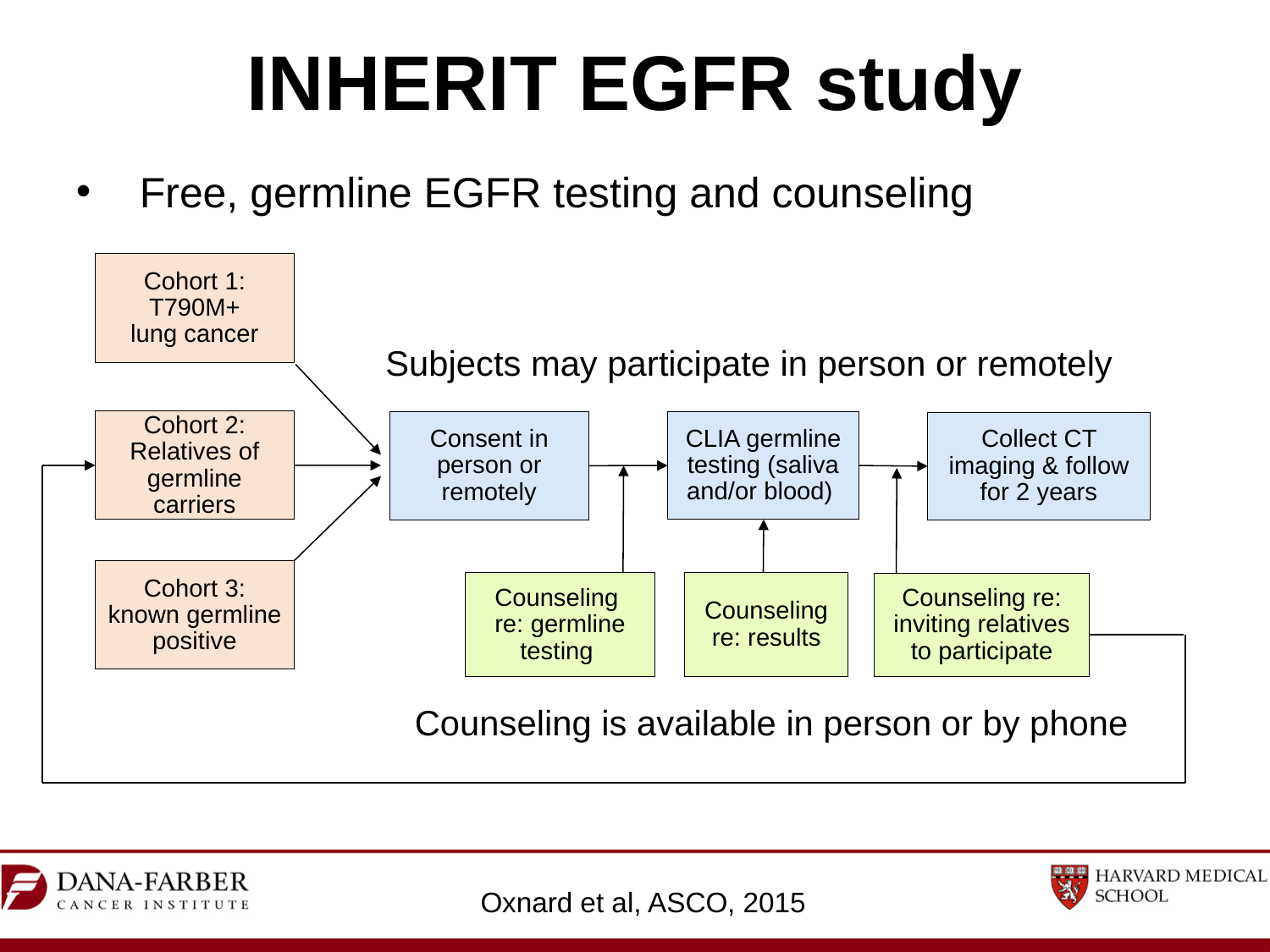

# INHERIT EGFR study
Free, germline EGFR testing and counseling

	Subjects may participate in person or remotely

	   Counseling is available in person or by phone
Cohort 1:
T790M+
lung cancer
Consent in person or remotely
CLIA germline testing (saliva and/or blood)
Collect CT imaging & follow for 2 years
Counseling re: results
Counseling
re: germline testing
Counseling re: inviting relatives to participate
Cohort 2:
Relatives of germline carriers
Cohort 3:
known germline positive
Oxnard et al, ASCO, 2015